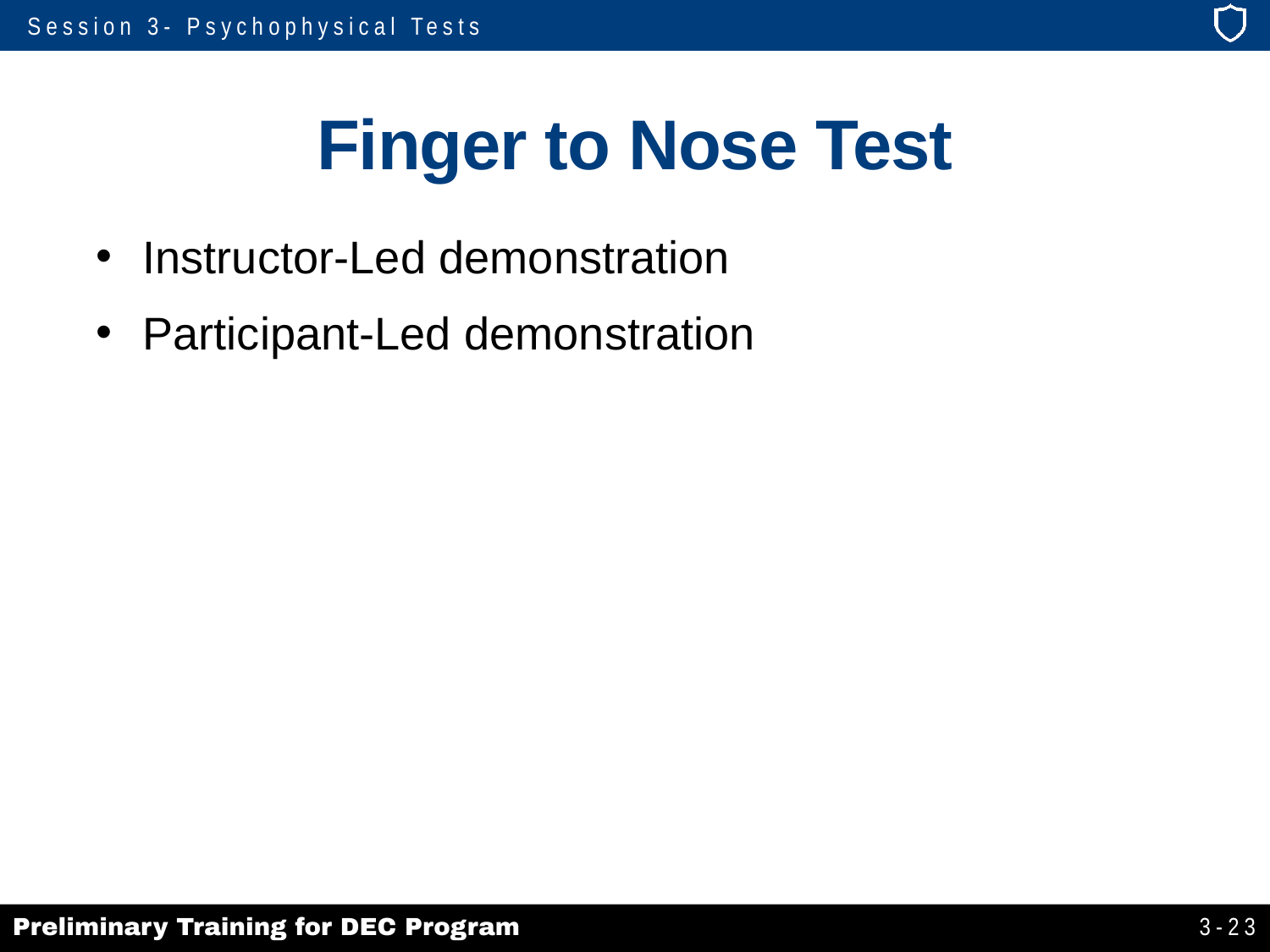

# Finger to Nose Test
Instructor-Led demonstration
Participant-Led demonstration

3-23